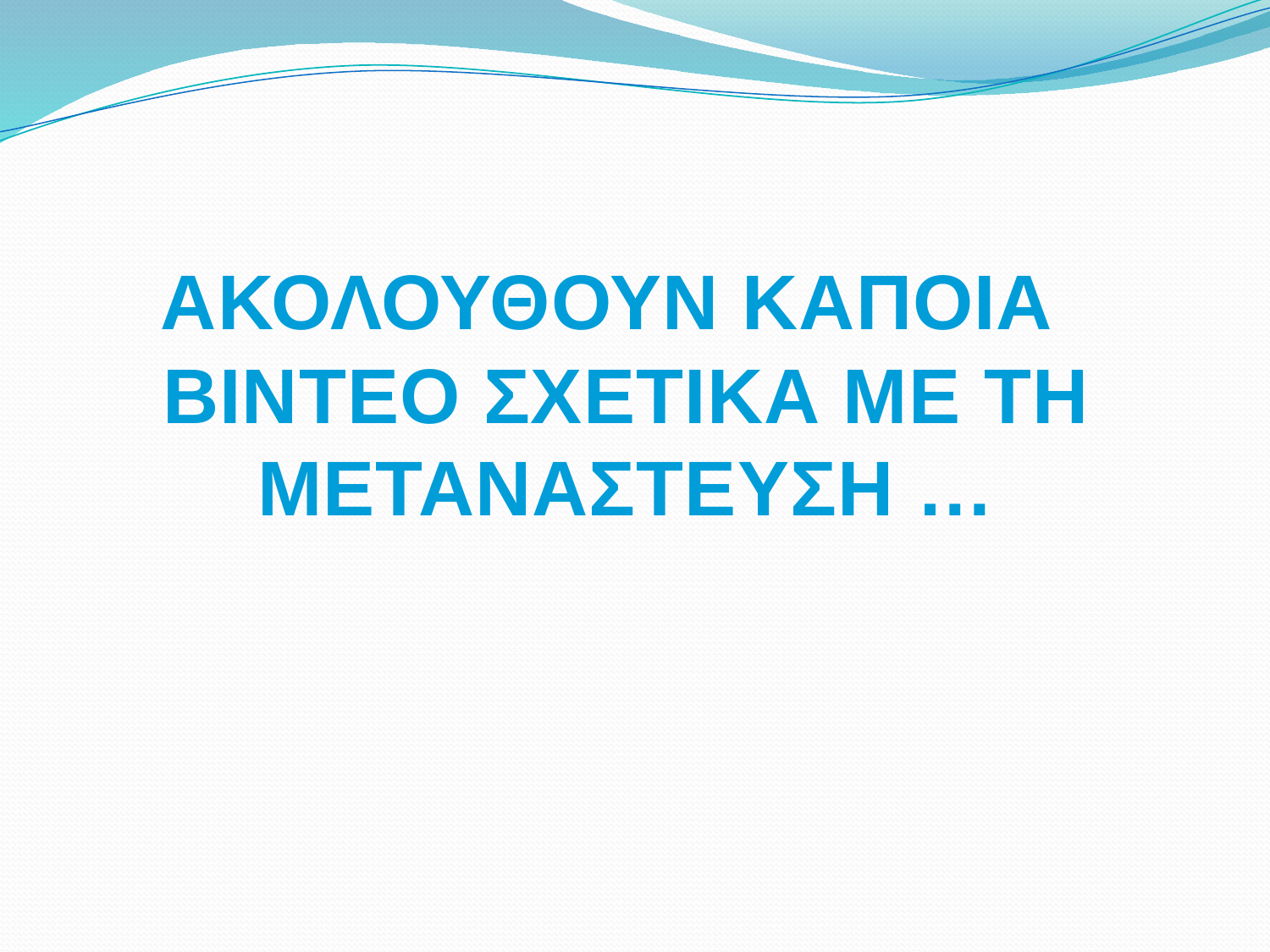

ΑΚΟΛΟΥΘΟΥΝ ΚΑΠΟΙΑ ΒΙΝΤΕΟ ΣΧΕΤΙΚΑ ΜΕ ΤΗ ΜΕΤΑΝΑΣΤΕΥΣΗ …